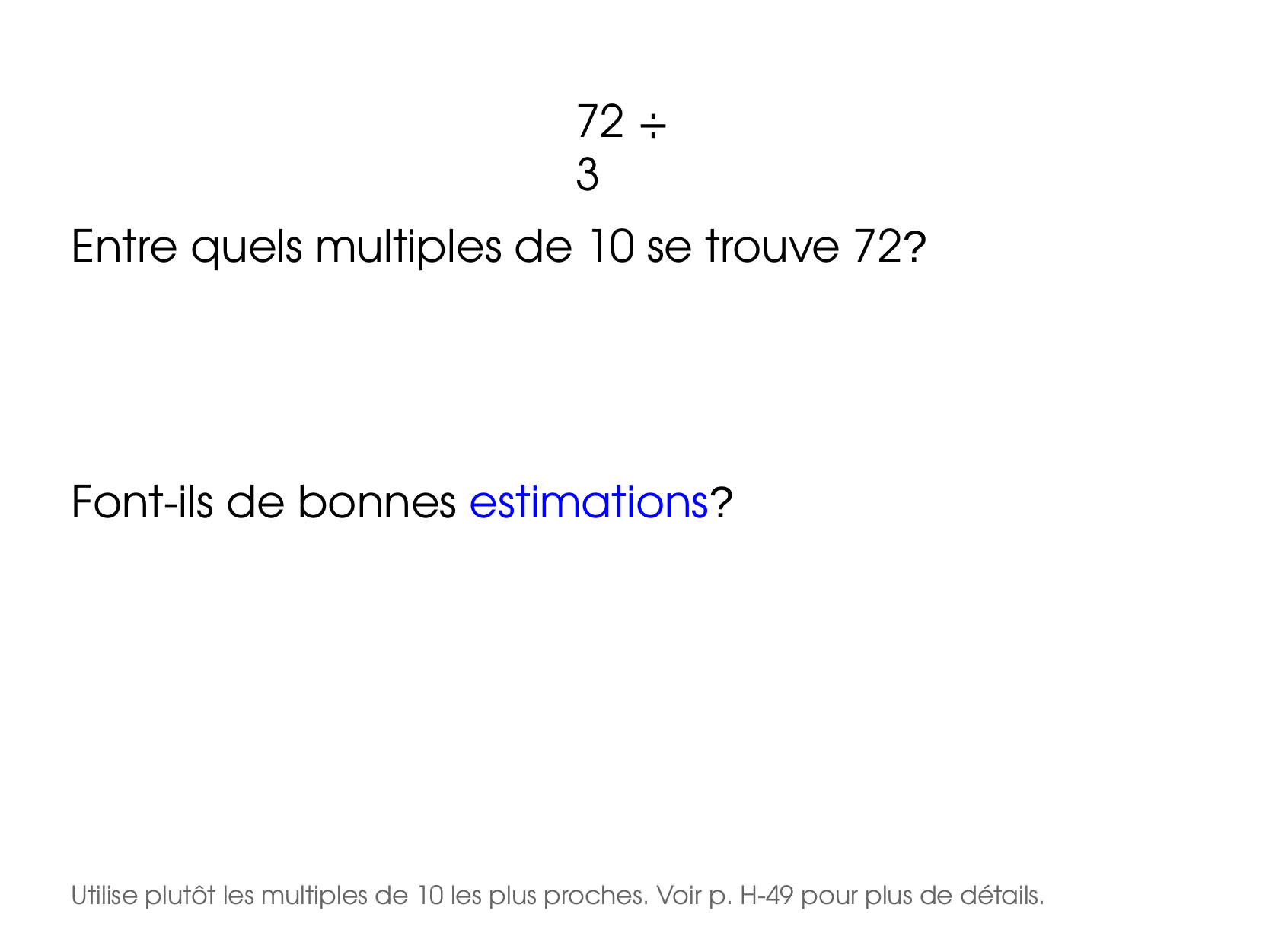

72 ÷ 3
Entre quels multiples de 10 se trouve 72?
Font-ils de bonnes estimations?
Utilise plutôt les multiples de 10 les plus proches. Voir p. H-49 pour plus de détails.